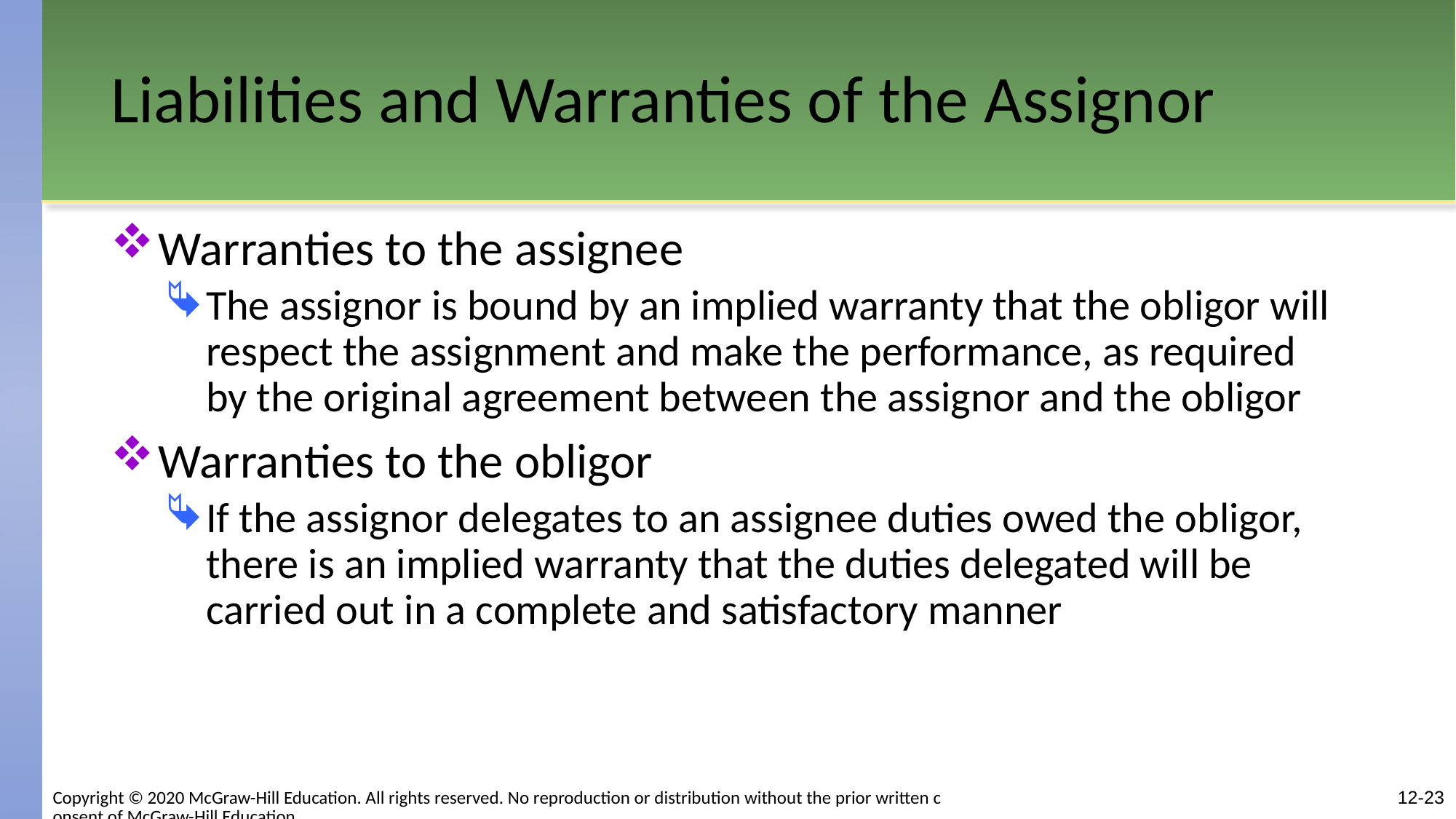

# Liabilities and Warranties of the Assignor
Warranties to the assignee
The assignor is bound by an implied warranty that the obligor will respect the assignment and make the performance, as required by the original agreement between the assignor and the obligor
Warranties to the obligor
If the assignor delegates to an assignee duties owed the obligor, there is an implied warranty that the duties delegated will be carried out in a complete and satisfactory manner
Copyright © 2020 McGraw-Hill Education. All rights reserved. No reproduction or distribution without the prior written consent of McGraw-Hill Education.
12-23